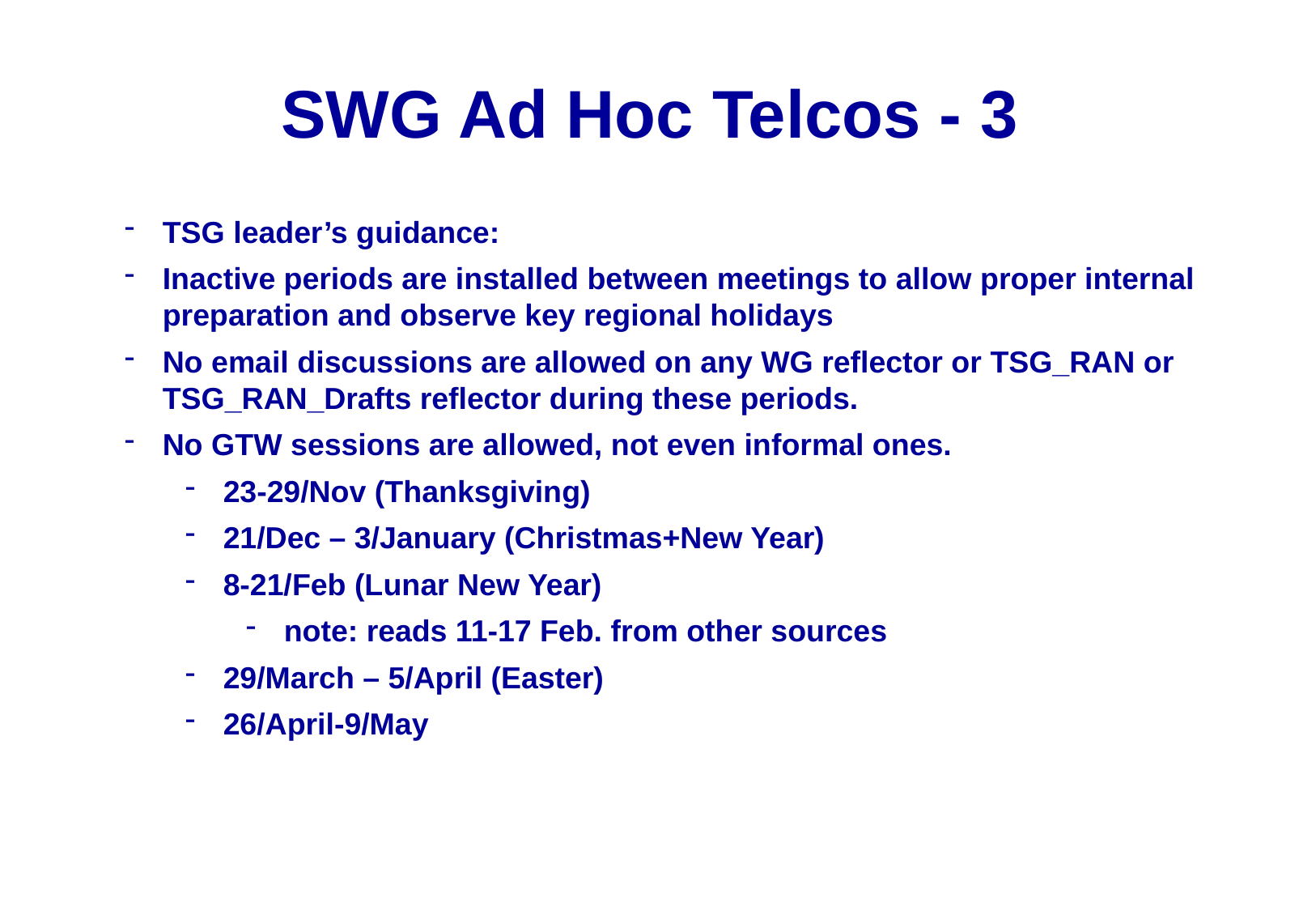

# SWG Ad Hoc Telcos - 3

TSG leader’s guidance:
Inactive periods are installed between meetings to allow proper internal preparation and observe key regional holidays
No email discussions are allowed on any WG reflector or TSG_RAN or TSG_RAN_Drafts reflector during these periods.
No GTW sessions are allowed, not even informal ones.
23-29/Nov (Thanksgiving)
21/Dec – 3/January (Christmas+New Year)
8-21/Feb (Lunar New Year)
note: reads 11-17 Feb. from other sources
29/March – 5/April (Easter)
26/April-9/May